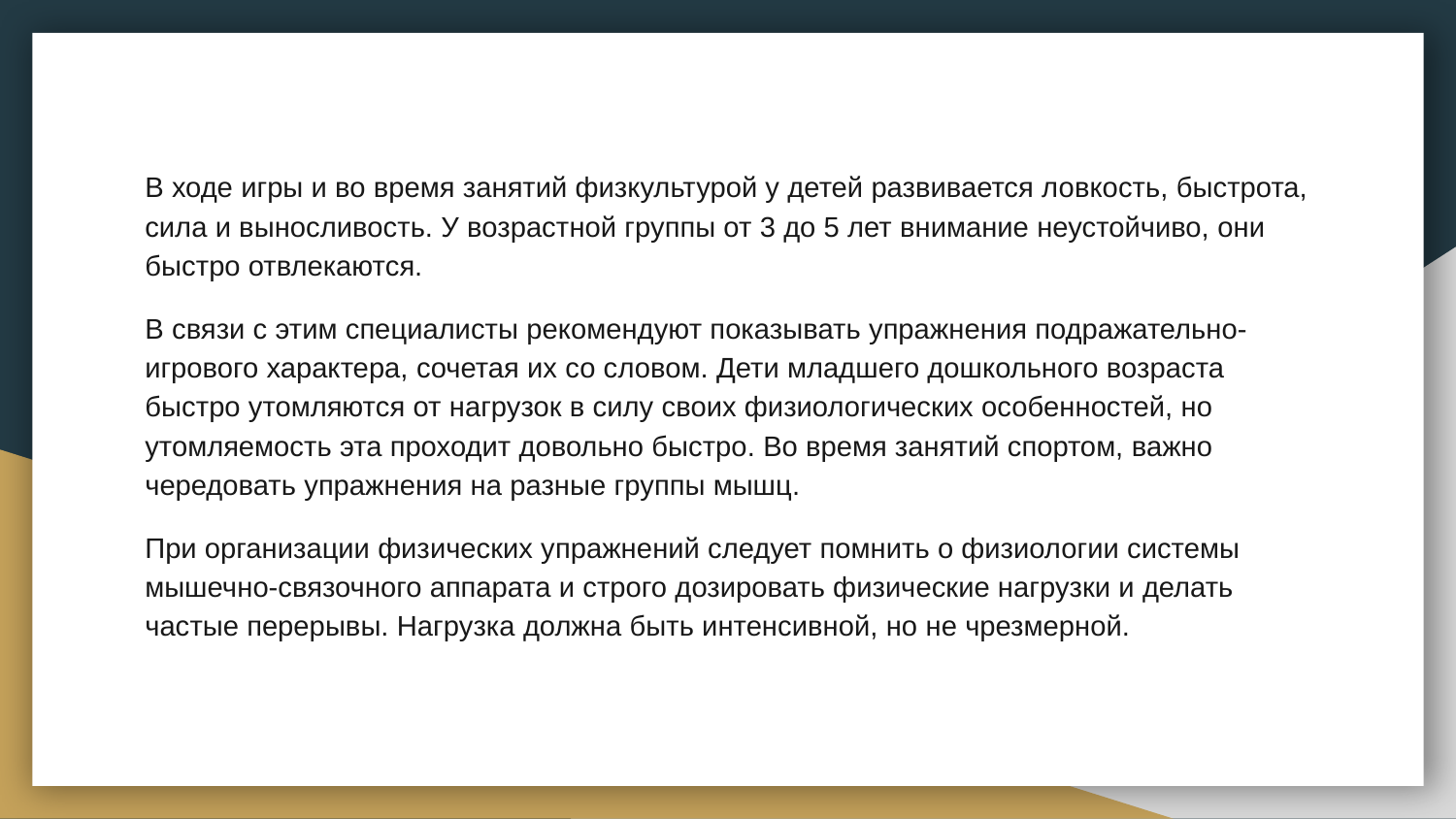

#
В ходе игры и во время занятий физкультурой у детей развивается ловкость, быстрота, сила и выносливость. У возрастной группы от 3 до 5 лет внимание неустойчиво, они быстро отвлекаются.
В связи с этим специалисты рекомендуют показывать упражнения подражательно-игрового характера, сочетая их со словом. Дети младшего дошкольного возраста быстро утомляются от нагрузок в силу своих физиологических особенностей, но утомляемость эта проходит довольно быстро. Во время занятий спортом, важно чередовать упражнения на разные группы мышц.
При организации физических упражнений следует помнить о физиологии системы мышечно-связочного аппарата и строго дозировать физические нагрузки и делать частые перерывы. Нагрузка должна быть интенсивной, но не чрезмерной.